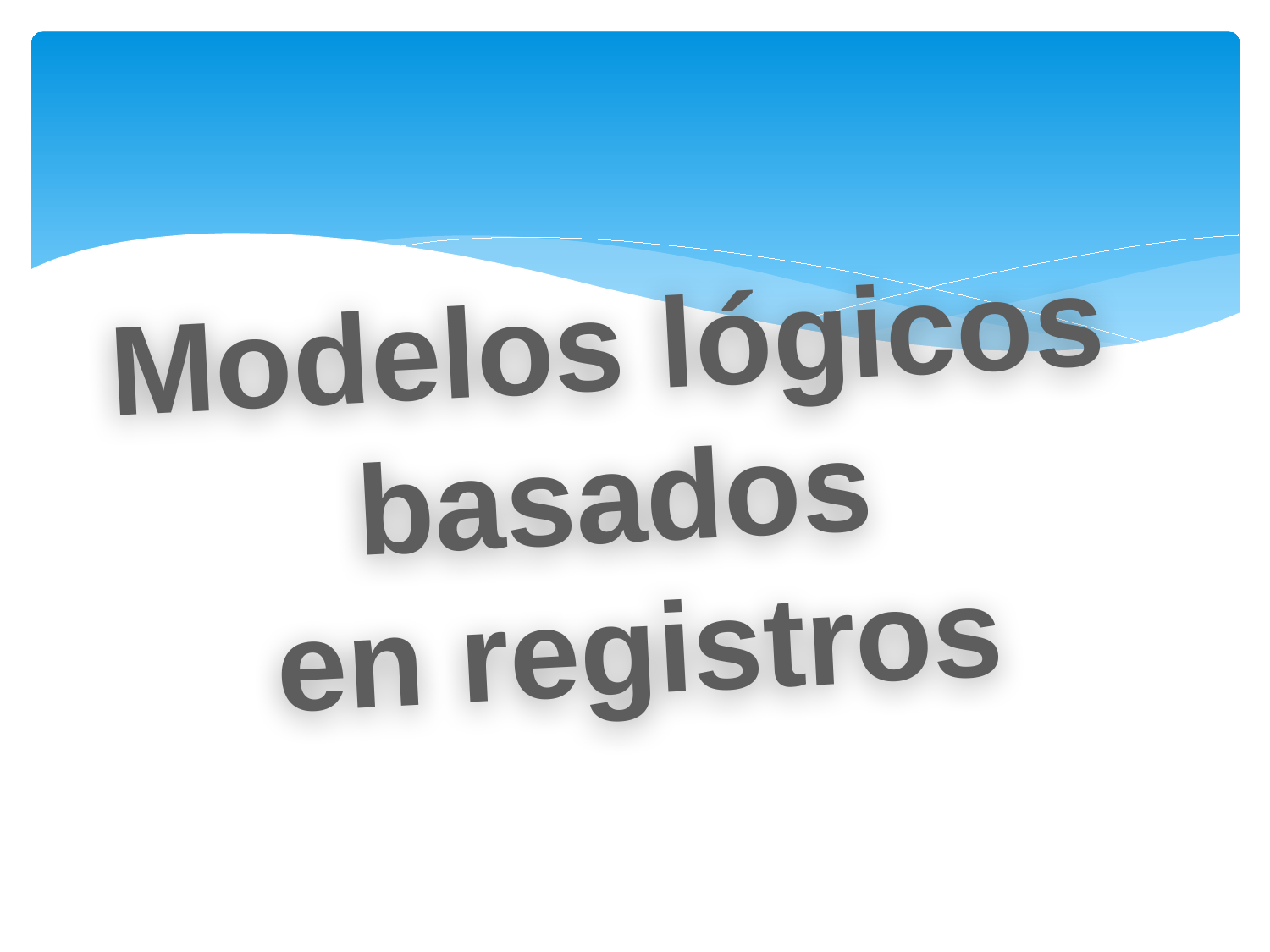

Modelos lógicos
basados
en registros

# Modelos lógicos basados en registros